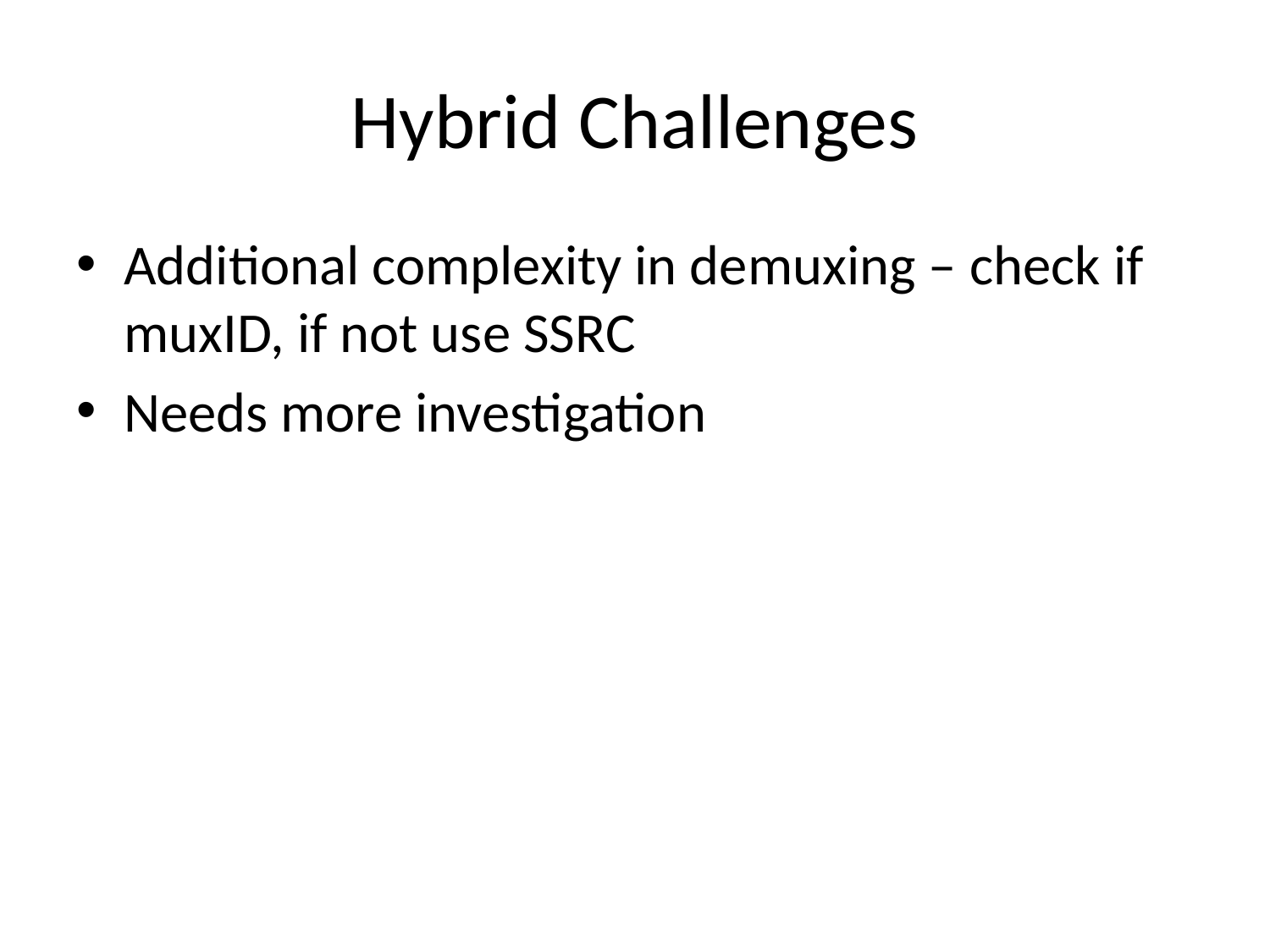

# Hybrid Challenges
Additional complexity in demuxing – check if muxID, if not use SSRC
Needs more investigation